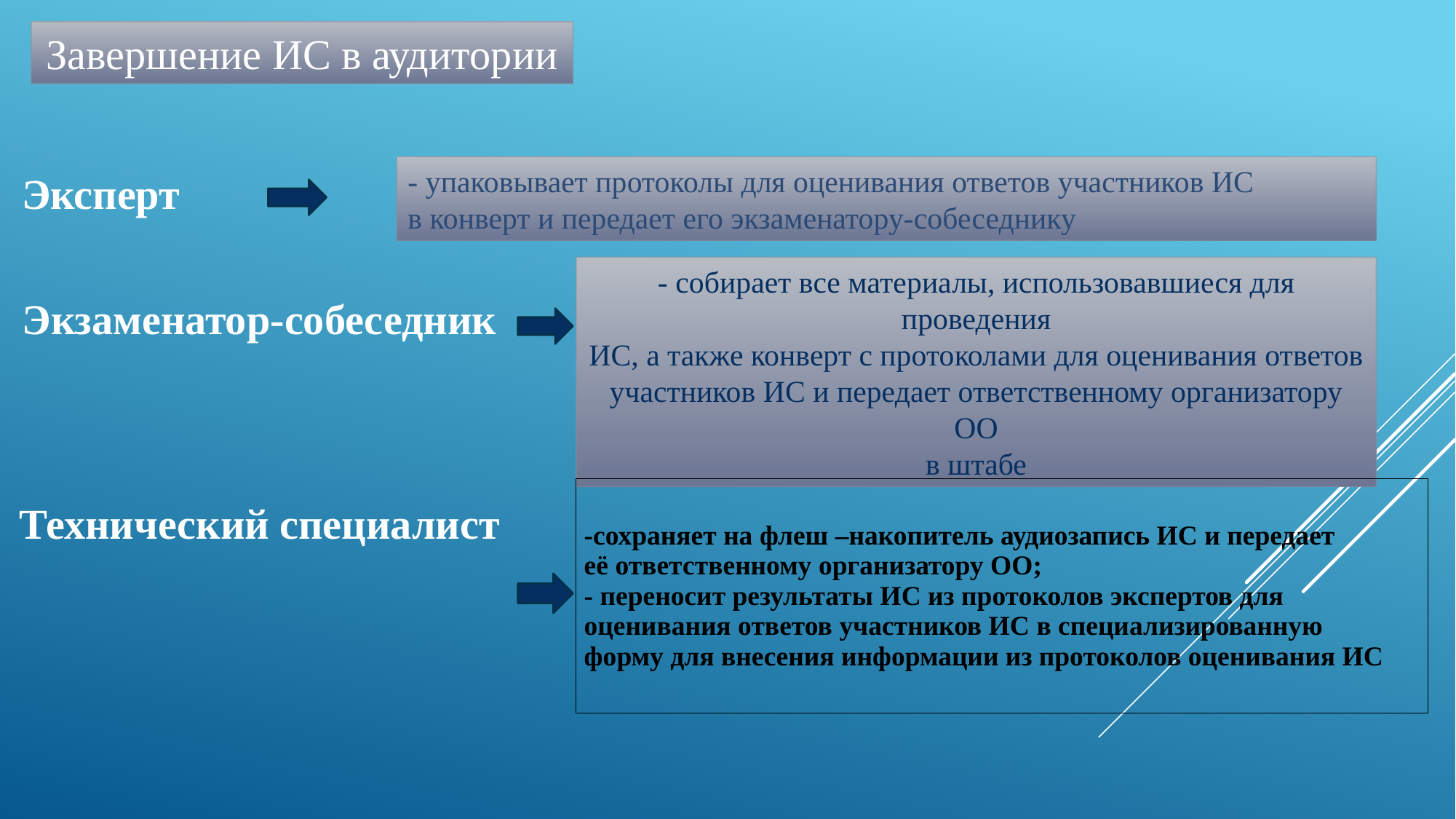

Завершение ИС в аудитории

#

- упаковывает протоколы для оценивания ответов участников ИС
в конверт и передает его экзаменатору-собеседнику
Эксперт

- собирает все материалы, использовавшиеся для проведения
ИС, а также конверт с протоколами для оценивания ответов
участников ИС и передает ответственному организатору ОО
в штабе

Экзаменатор-собеседник

| -сохраняет на флеш –накопитель аудиозапись ИС и передает её ответственному организатору ОО; - переносит результаты ИС из протоколов экспертов для оценивания ответов участников ИС в специализированную форму для внесения информации из протоколов оценивания ИС |
| --- |
Технический специалист